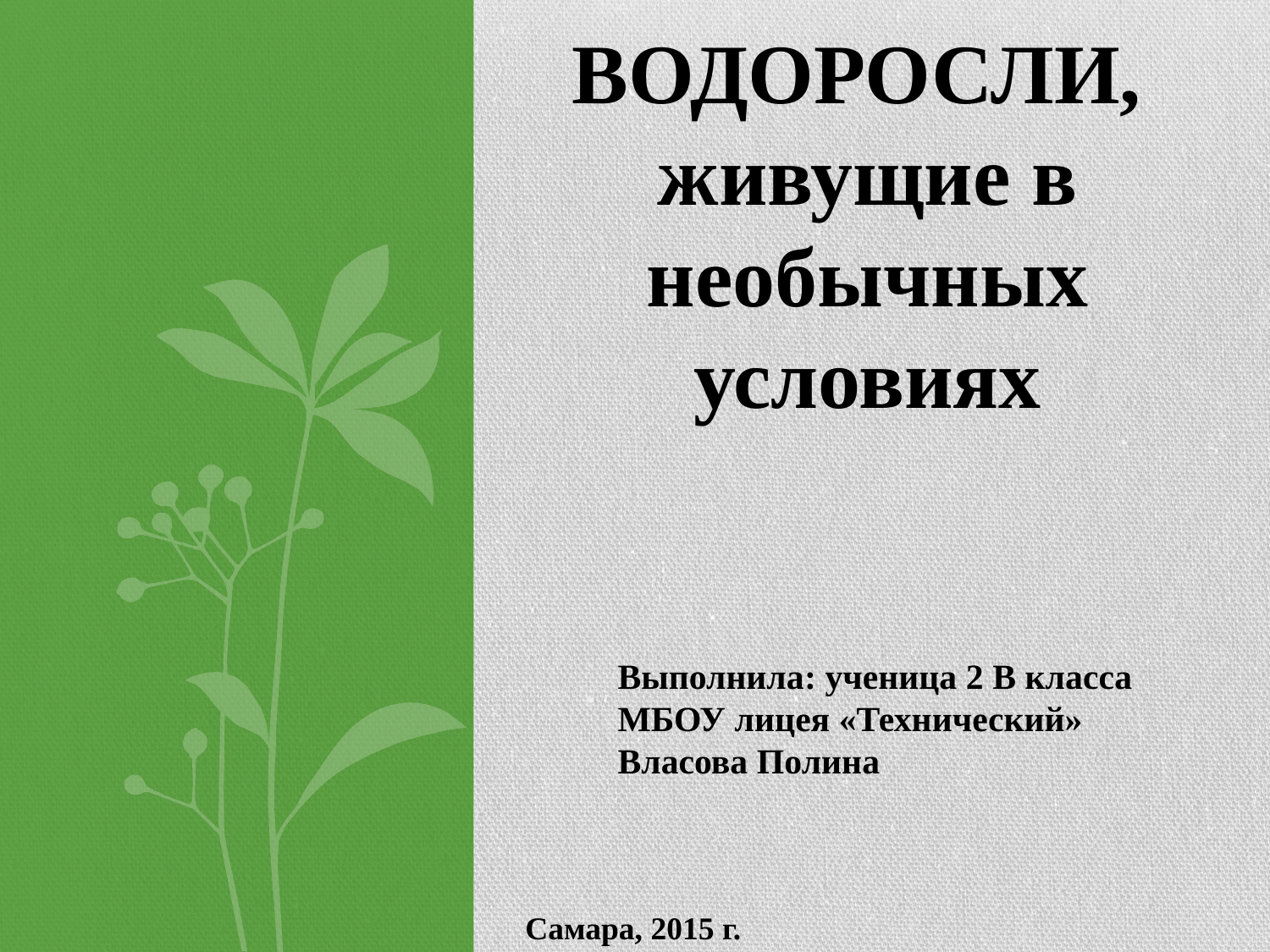

# ВОДОРОСЛИ, живущие в необычных условиях
Выполнила: ученица 2 В класса
МБОУ лицея «Технический»
Власова Полина

Самара, 2015 г.